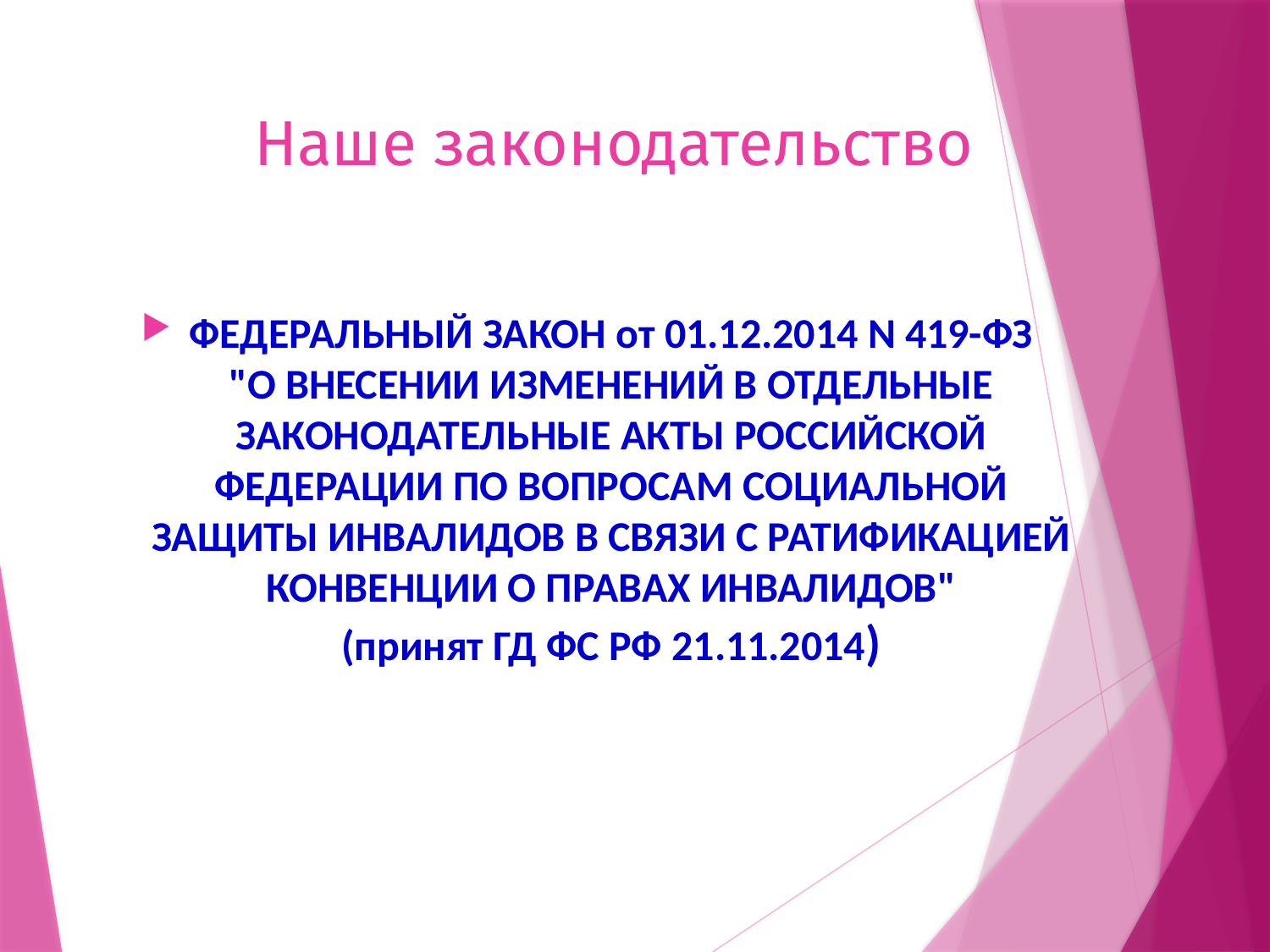

# Наше законодательство
ФЕДЕРАЛЬНЫЙ ЗАКОН от 01.12.2014 N 419-ФЗ
"О ВНЕСЕНИИ ИЗМЕНЕНИЙ В ОТДЕЛЬНЫЕ ЗАКОНОДАТЕЛЬНЫЕ АКТЫ РОССИЙСКОЙ ФЕДЕРАЦИИ ПО ВОПРОСАМ СОЦИАЛЬНОЙ ЗАЩИТЫ ИНВАЛИДОВ В СВЯЗИ С РАТИФИКАЦИЕЙ КОНВЕНЦИИ О ПРАВАХ ИНВАЛИДОВ"
(принят ГД ФС РФ 21.11.2014)